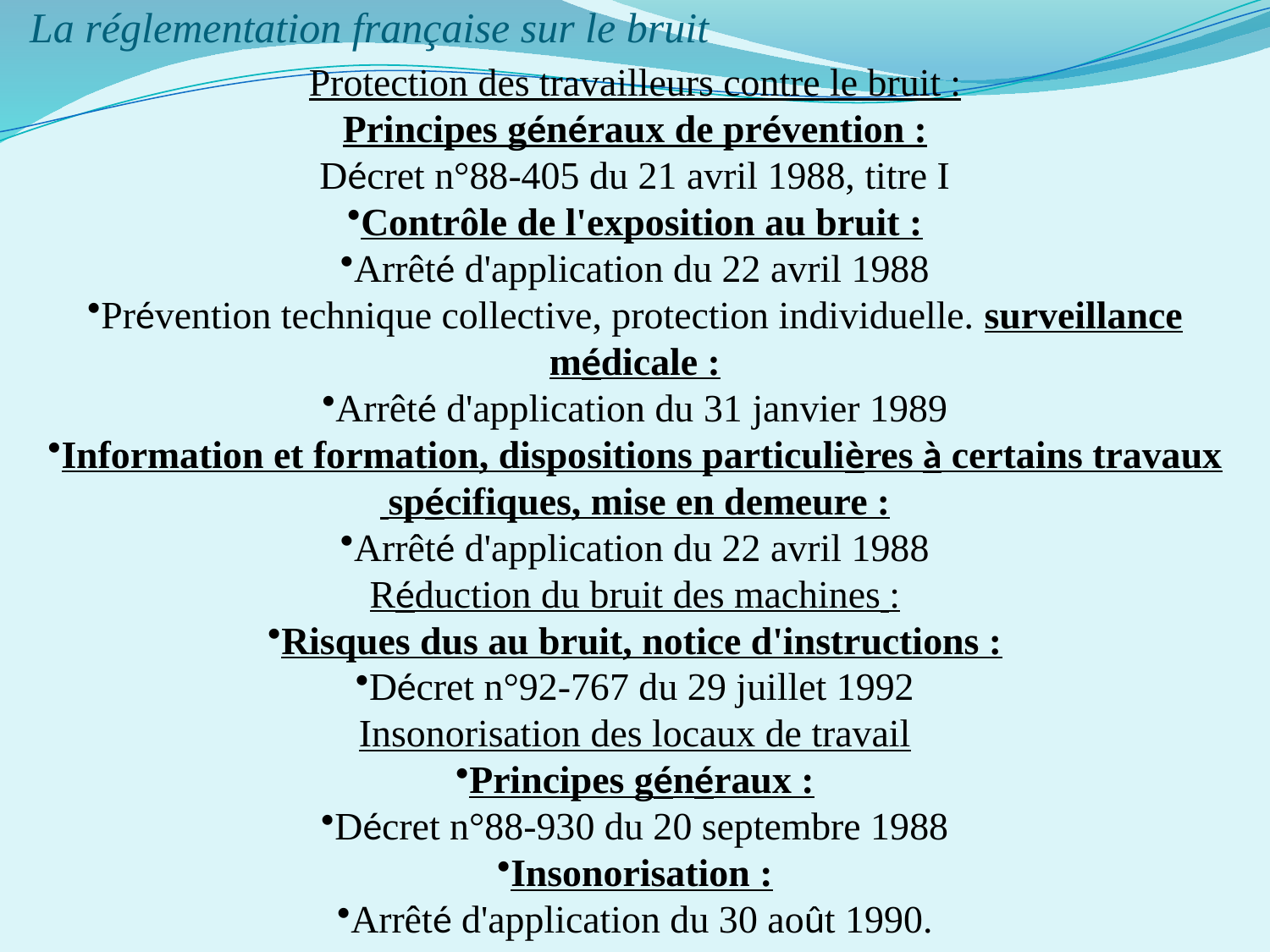

# La réglementation française sur le bruit
Protection des travailleurs contre le bruit :
Principes généraux de prévention :
Décret n°88-405 du 21 avril 1988, titre I
Contrôle de l'exposition au bruit :
Arrêté d'application du 22 avril 1988
Prévention technique collective, protection individuelle. surveillance médicale :
Arrêté d'application du 31 janvier 1989
Information et formation, dispositions particulières à certains travaux  spécifiques, mise en demeure :
Arrêté d'application du 22 avril 1988
Réduction du bruit des machines :
Risques dus au bruit, notice d'instructions :
Décret n°92-767 du 29 juillet 1992
Insonorisation des locaux de travail
Principes généraux :
Décret n°88-930 du 20 septembre 1988
Insonorisation :
Arrêté d'application du 30 août 1990.